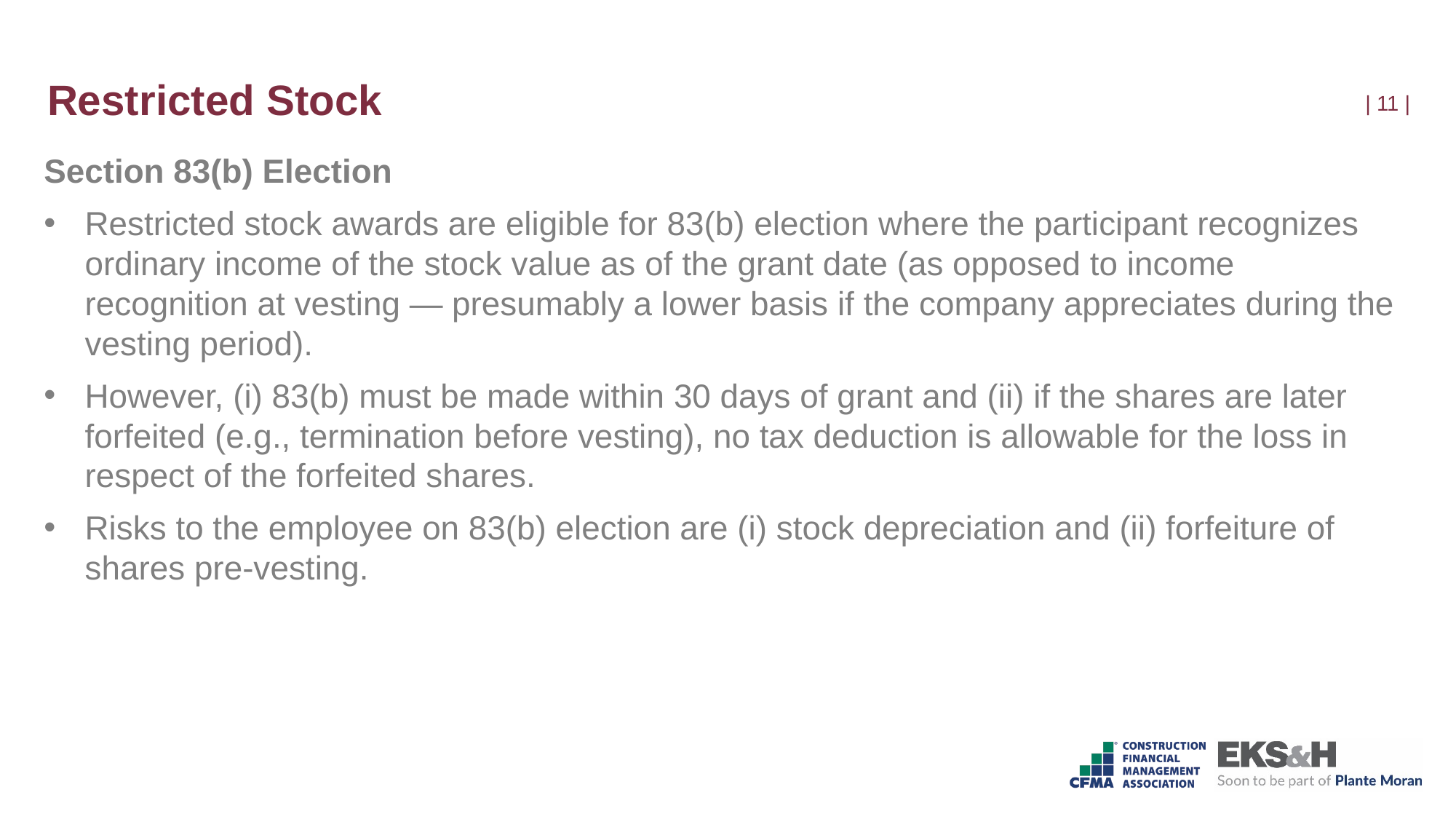

# Restricted Stock
| 11 |
Section 83(b) Election
Restricted stock awards are eligible for 83(b) election where the participant recognizes ordinary income of the stock value as of the grant date (as opposed to income recognition at vesting — presumably a lower basis if the company appreciates during the vesting period).
However, (i) 83(b) must be made within 30 days of grant and (ii) if the shares are later forfeited (e.g., termination before vesting), no tax deduction is allowable for the loss in respect of the forfeited shares.
Risks to the employee on 83(b) election are (i) stock depreciation and (ii) forfeiture of shares pre-vesting.